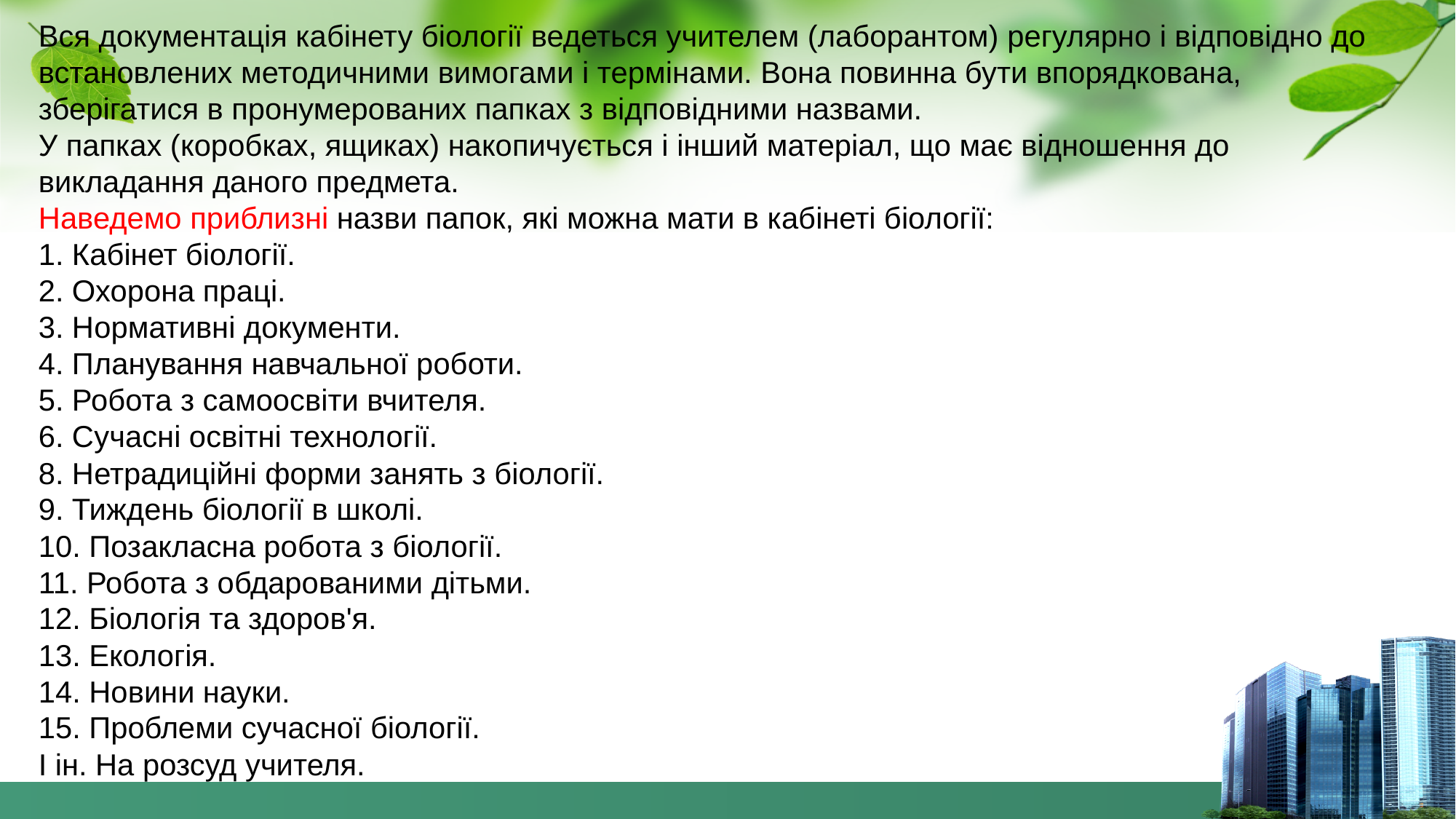

Вся документація кабінету біології ведеться учителем (лаборантом) регулярно і відповідно до встановлених методичними вимогами і термінами. Вона повинна бути впорядкована, зберігатися в пронумерованих папках з відповідними назвами.
У папках (коробках, ящиках) накопичується і інший матеріал, що має відношення до викладання даного предмета.
Наведемо приблизні назви папок, які можна мати в кабінеті біології:
1. Кабінет біології.
2. Охорона праці.
3. Нормативні документи.
4. Планування навчальної роботи.
5. Робота з самоосвіти вчителя.
6. Сучасні освітні технології.
8. Нетрадиційні форми занять з біології.
9. Тиждень біології в школі.
10. Позакласна робота з біології.
11. Робота з обдарованими дітьми.
12. Біологія та здоров'я.
13. Екологія.
14. Новини науки.
15. Проблеми сучасної біології.
І ін. На розсуд учителя.